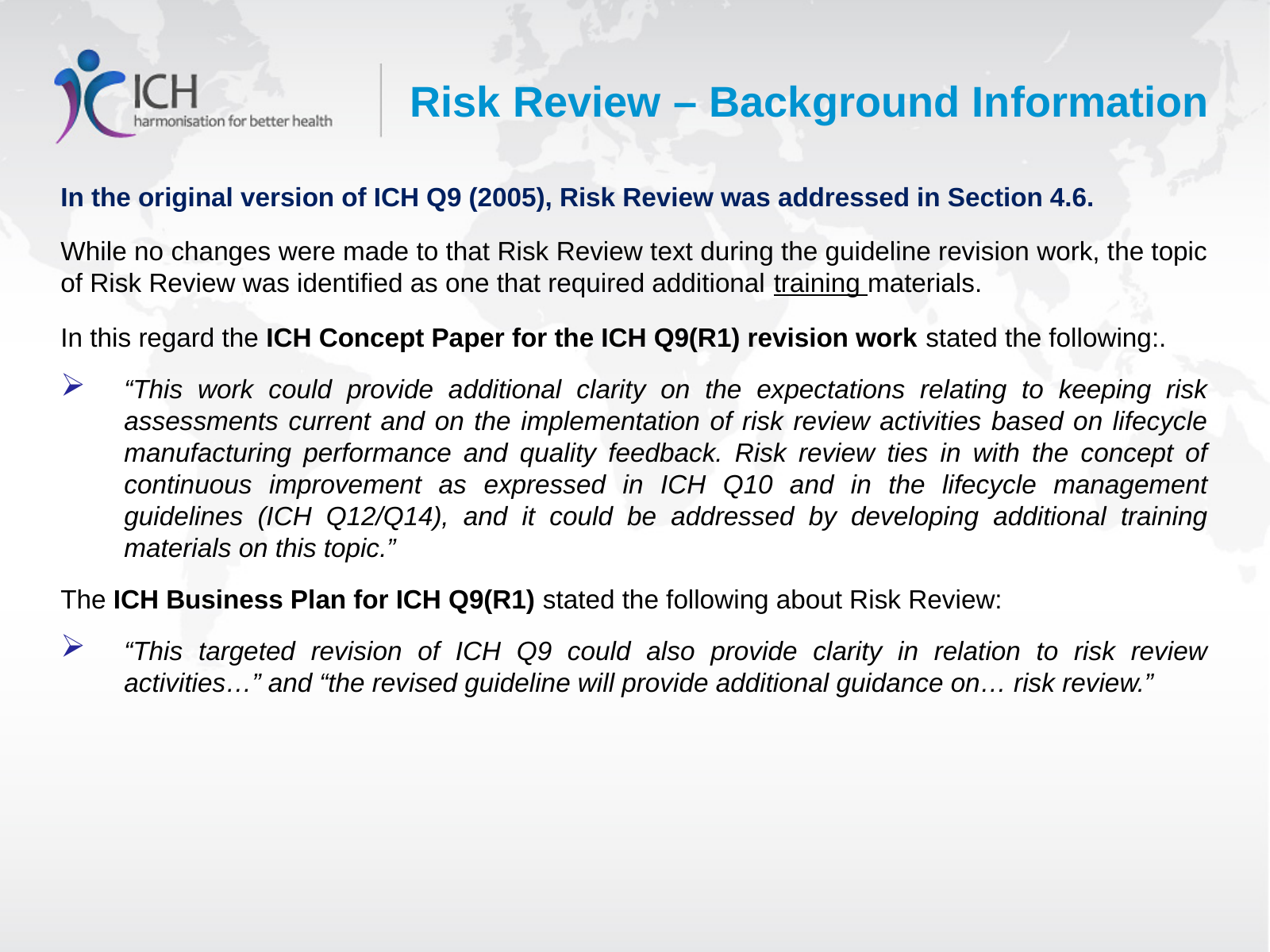

# Risk Review – Background Information
In the original version of ICH Q9 (2005), Risk Review was addressed in Section 4.6.
While no changes were made to that Risk Review text during the guideline revision work, the topic of Risk Review was identified as one that required additional training materials.
In this regard the ICH Concept Paper for the ICH Q9(R1) revision work stated the following:.
“This work could provide additional clarity on the expectations relating to keeping risk assessments current and on the implementation of risk review activities based on lifecycle manufacturing performance and quality feedback. Risk review ties in with the concept of continuous improvement as expressed in ICH Q10 and in the lifecycle management guidelines (ICH Q12/Q14), and it could be addressed by developing additional training materials on this topic.”
The ICH Business Plan for ICH Q9(R1) stated the following about Risk Review:
“This targeted revision of ICH Q9 could also provide clarity in relation to risk review activities…” and “the revised guideline will provide additional guidance on… risk review.”